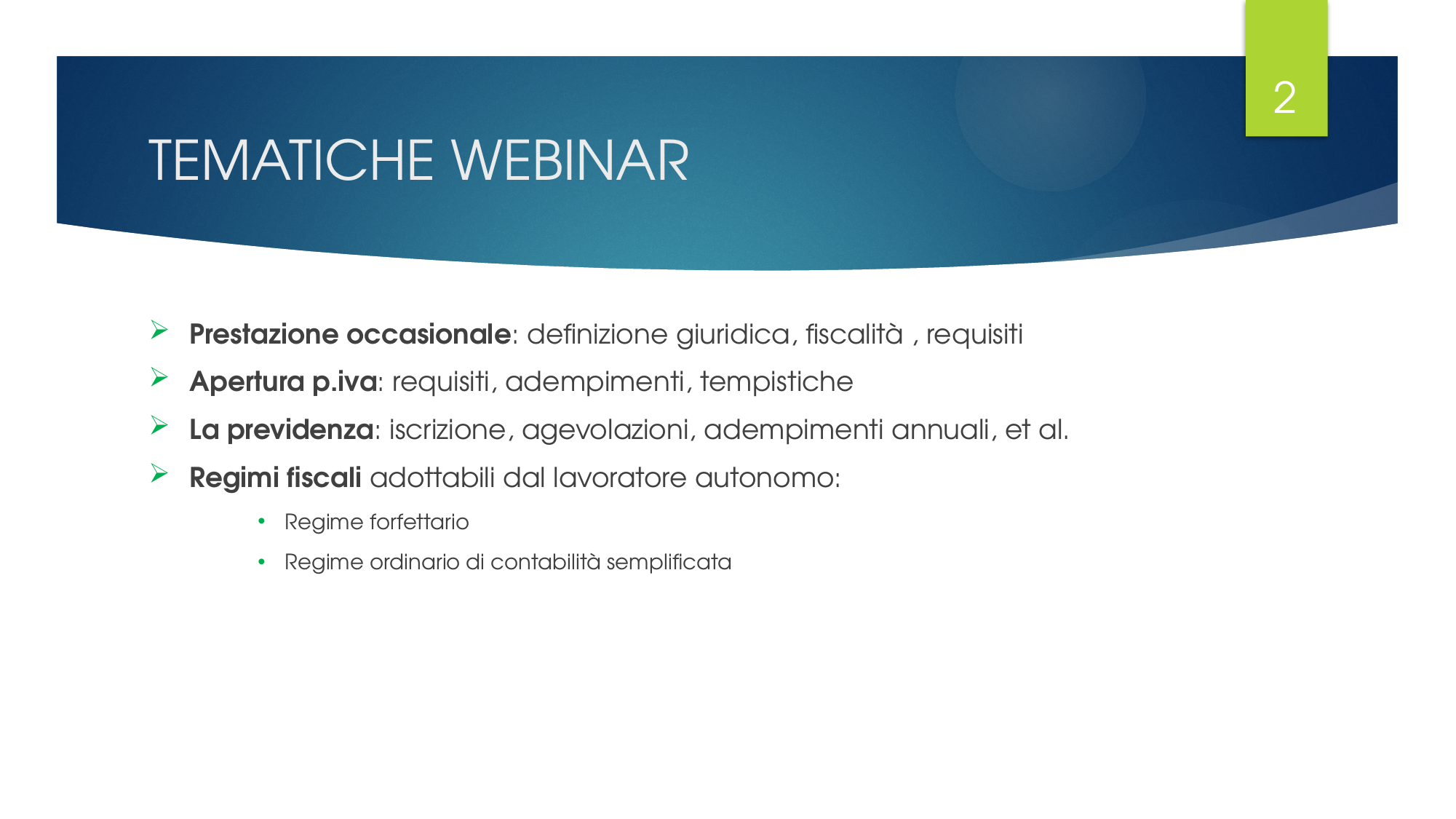

2
# TEMATICHE WEBINAR
Prestazione occasionale: definizione giuridica, fiscalità , requisiti
Apertura p.iva: requisiti, adempimenti, tempistiche
La previdenza: iscrizione, agevolazioni, adempimenti annuali, et al.
Regimi fiscali adottabili dal lavoratore autonomo:
Regime forfettario
Regime ordinario di contabilità semplificata